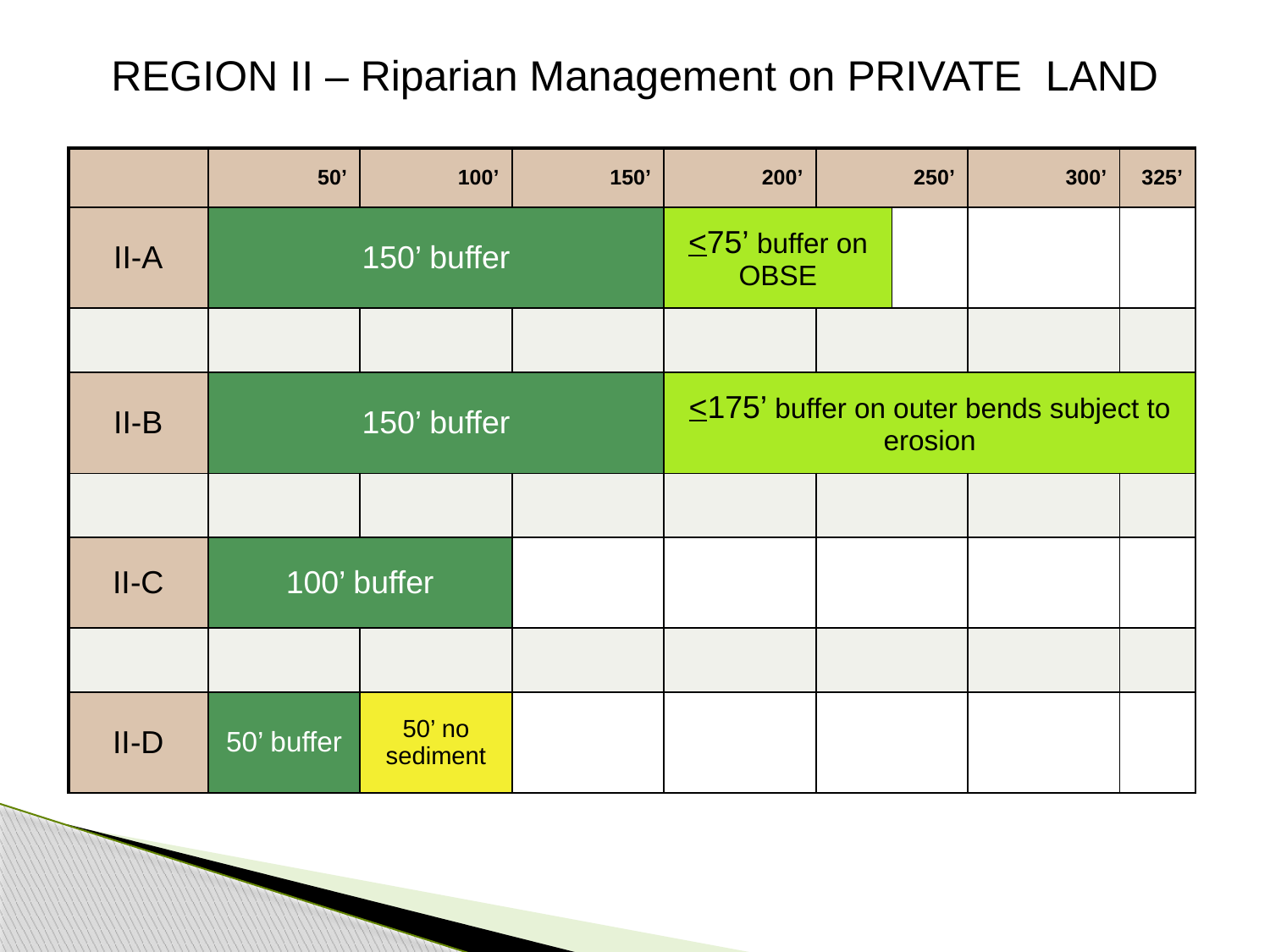

REGION II – Riparian Management on PRIVATE  LAND
|  | 50’ | 100’ | 150’ | 200’ | 250’ |  | 300’ | 325’ |
| --- | --- | --- | --- | --- | --- | --- | --- | --- |
| II-A | 150’ buffer |  |  | <75’ buffer on OBSE |  |  |  |  |
|  |  |  |  |  |  |  |  |  |
| II-B | 150’ buffer |  |  | <175’ buffer on outer bends subject to erosion |  |  |  |  |
|  |  |  |  |  |  |  |  |  |
| II-C | 100’ buffer |  |  |  |  |  |  |  |
|  |  |  |  |  |  |  |  |  |
| II-D | 50’ buffer | 50’ no sediment |  |  |  |  |  |  |